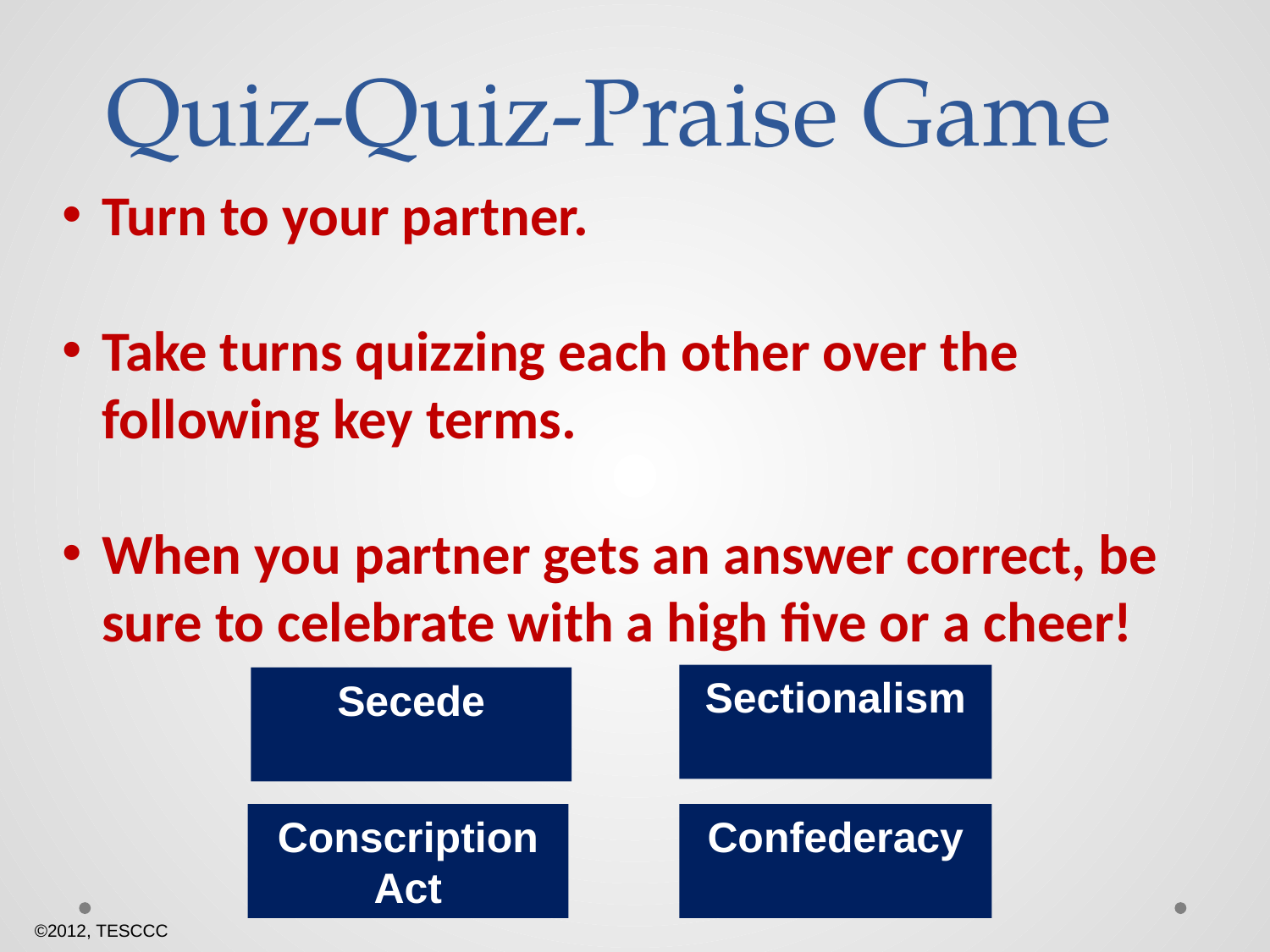

# Quiz-Quiz-Praise Game
Turn to your partner.

Take turns quizzing each other over the following key terms.

When you partner gets an answer correct, be sure to celebrate with a high five or a cheer!
Sectionalism

Secede

Confederacy

Conscription
Act
©2012, TESCCC